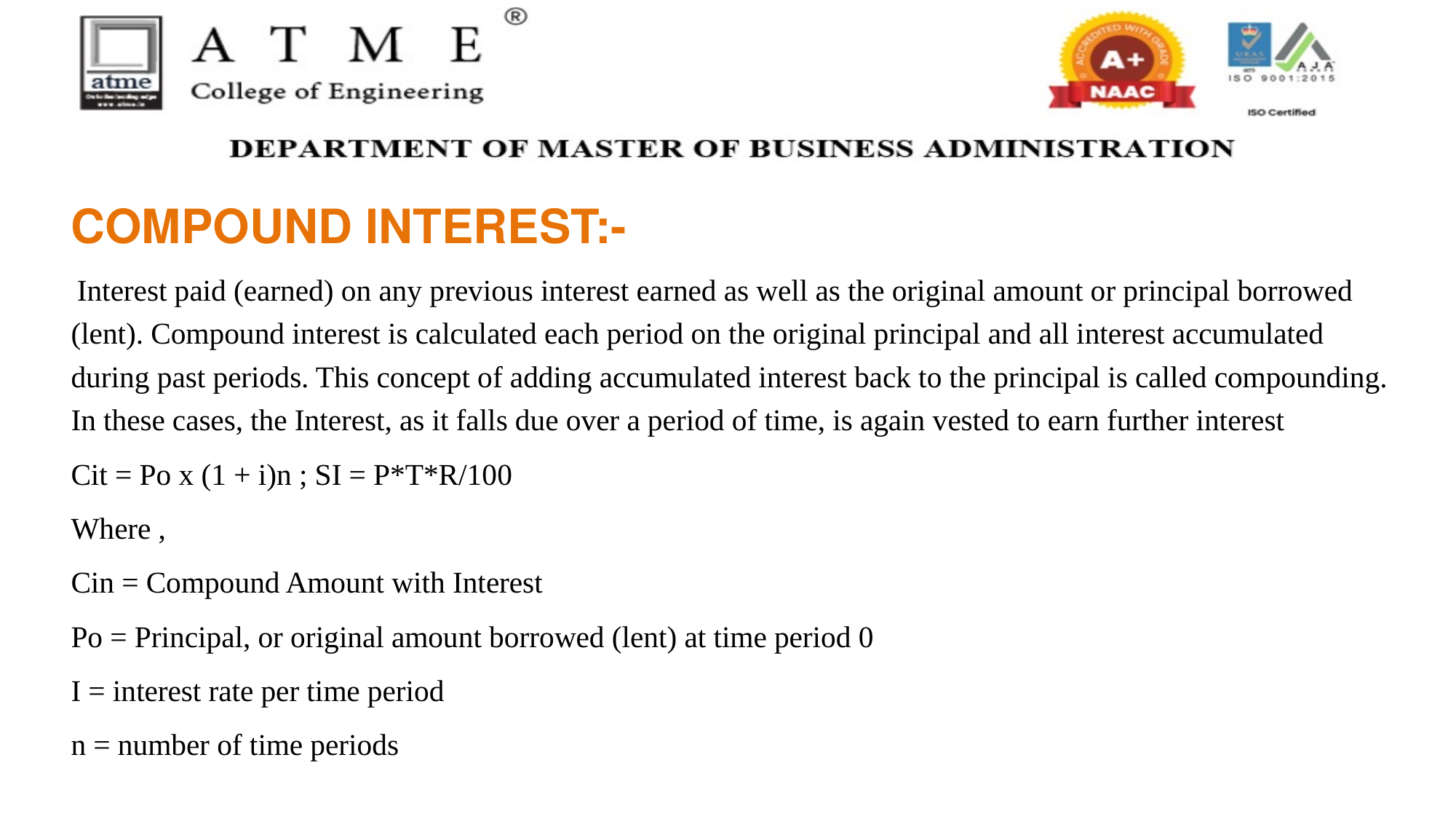

COMPOUND INTEREST:-
 Interest paid (earned) on any previous interest earned as well as the original amount or principal borrowed (lent). Compound interest is calculated each period on the original principal and all interest accumulated during past periods. This concept of adding accumulated interest back to the principal is called compounding. In these cases, the Interest, as it falls due over a period of time, is again vested to earn further interest
Cit = Po x (1 + i)n ; SI = P*T*R/100
Where ,
Cin = Compound Amount with Interest
Po = Principal, or original amount borrowed (lent) at time period 0
I = interest rate per time period
n = number of time periods